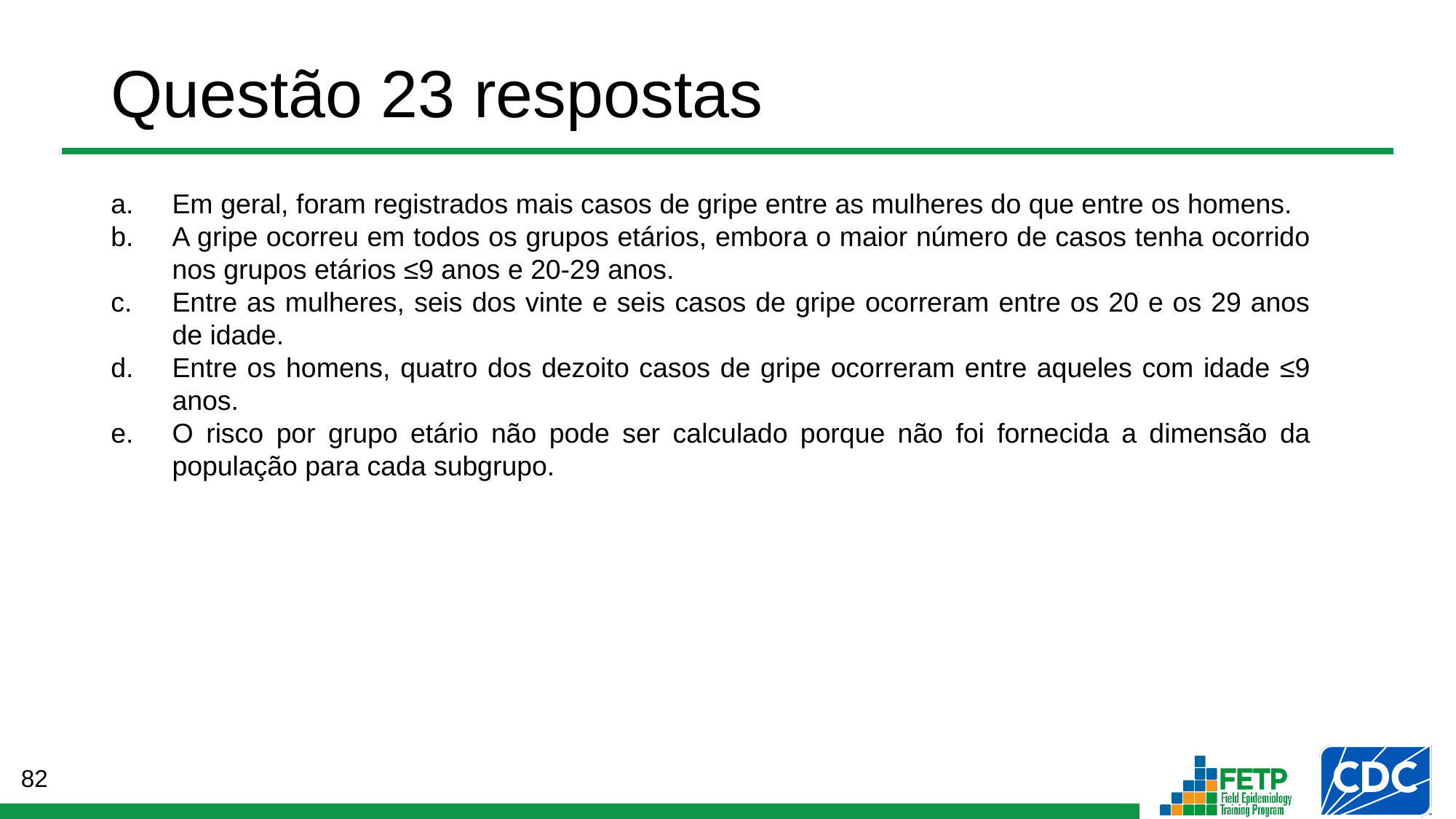

# Questão 23 respostas
Em geral, foram registrados mais casos de gripe entre as mulheres do que entre os homens.
A gripe ocorreu em todos os grupos etários, embora o maior número de casos tenha ocorrido nos grupos etários ≤9 anos e 20-29 anos.
Entre as mulheres, seis dos vinte e seis casos de gripe ocorreram entre os 20 e os 29 anos de idade.
Entre os homens, quatro dos dezoito casos de gripe ocorreram entre aqueles com idade ≤9 anos.
O risco por grupo etário não pode ser calculado porque não foi fornecida a dimensão da população para cada subgrupo.